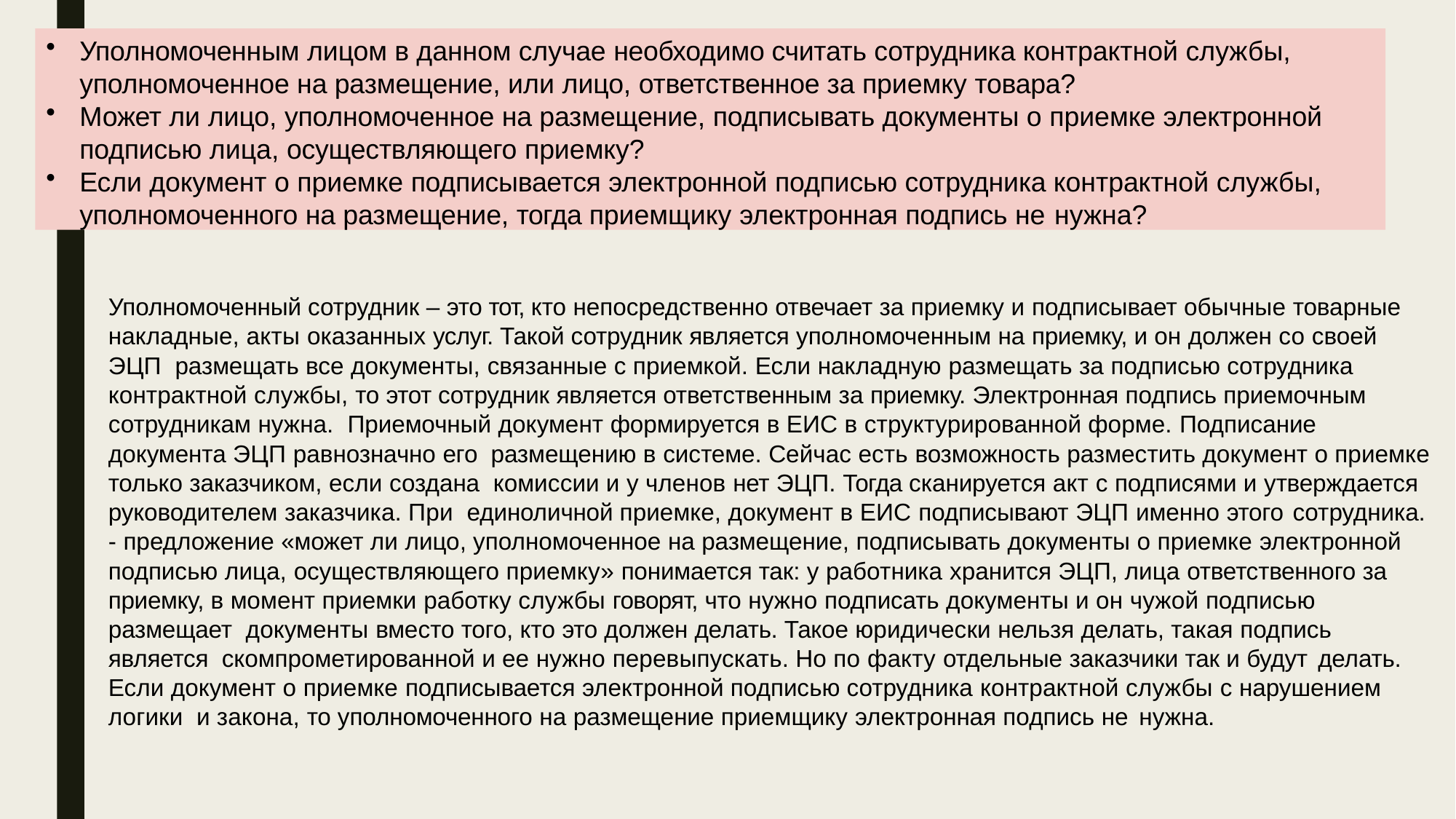

Уполномоченным лицом в данном случае необходимо считать сотрудника контрактной службы,  уполномоченное на размещение, или лицо, ответственное за приемку товара?
Может ли лицо, уполномоченное на размещение, подписывать документы о приемке электронной  подписью лица, осуществляющего приемку?
Если документ о приемке подписывается электронной подписью сотрудника контрактной службы,  уполномоченного на размещение, тогда приемщику электронная подпись не нужна?
Уполномоченный сотрудник – это тот, кто непосредственно отвечает за приемку и подписывает обычные товарные  накладные, акты оказанных услуг. Такой сотрудник является уполномоченным на приемку, и он должен со своей ЭЦП  размещать все документы, связанные с приемкой. Если накладную размещать за подписью сотрудника контрактной службы, то этот сотрудник является ответственным за приемку. Электронная подпись приемочным сотрудникам нужна.  Приемочный документ формируется в ЕИС в структурированной форме. Подписание документа ЭЦП равнозначно его  размещению в системе. Сейчас есть возможность разместить документ о приемке только заказчиком, если создана  комиссии и у членов нет ЭЦП. Тогда сканируется акт с подписями и утверждается руководителем заказчика. При  единоличной приемке, документ в ЕИС подписывают ЭЦП именно этого сотрудника.
- предложение «может ли лицо, уполномоченное на размещение, подписывать документы о приемке электронной  подписью лица, осуществляющего приемку» понимается так: у работника хранится ЭЦП, лица ответственного за  приемку, в момент приемки работку службы говорят, что нужно подписать документы и он чужой подписью размещает  документы вместо того, кто это должен делать. Такое юридически нельзя делать, такая подпись является  скомпрометированной и ее нужно перевыпускать. Но по факту отдельные заказчики так и будут делать.
Если документ о приемке подписывается электронной подписью сотрудника контрактной службы с нарушением логики  и закона, то уполномоченного на размещение приемщику электронная подпись не нужна.